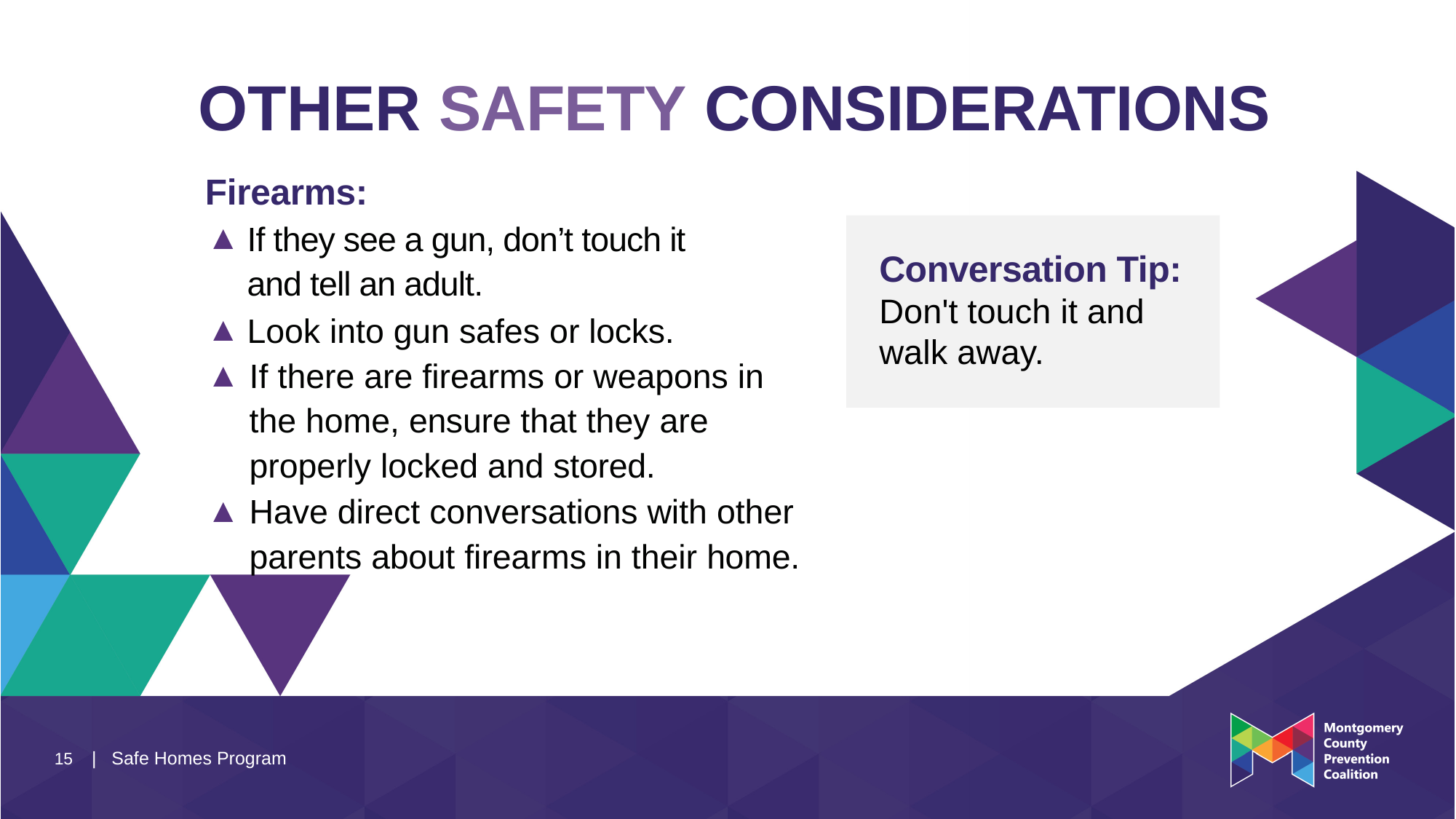

# OTHER SAFETY CONSIDERATIONS
Firearms:
If they see a gun, don’t touch it
and tell an adult.
Look into gun safes or locks.
If there are firearms or weapons in
the home, ensure that they are
properly locked and stored.
Have direct conversations with other parents about firearms in their home.

Conversation Tip: Don't touch it and walk away.